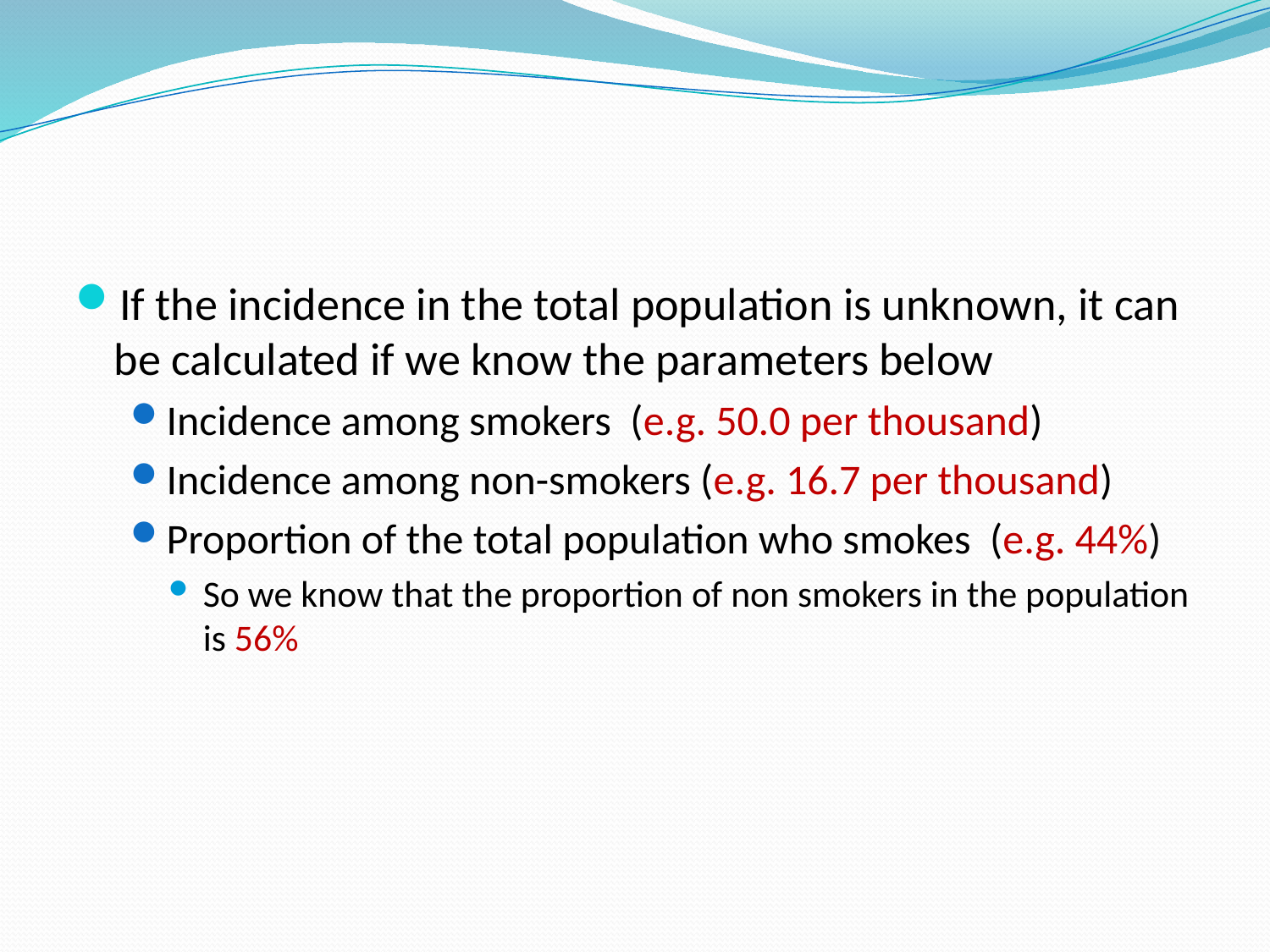

#
If the incidence in the total population is unknown, it can be calculated if we know the parameters below
Incidence among smokers  (e.g. 50.0 per thousand)
Incidence among non-smokers (e.g. 16.7 per thousand)
Proportion of the total population who smokes  (e.g. 44%)
So we know that the proportion of non smokers in the population is 56%